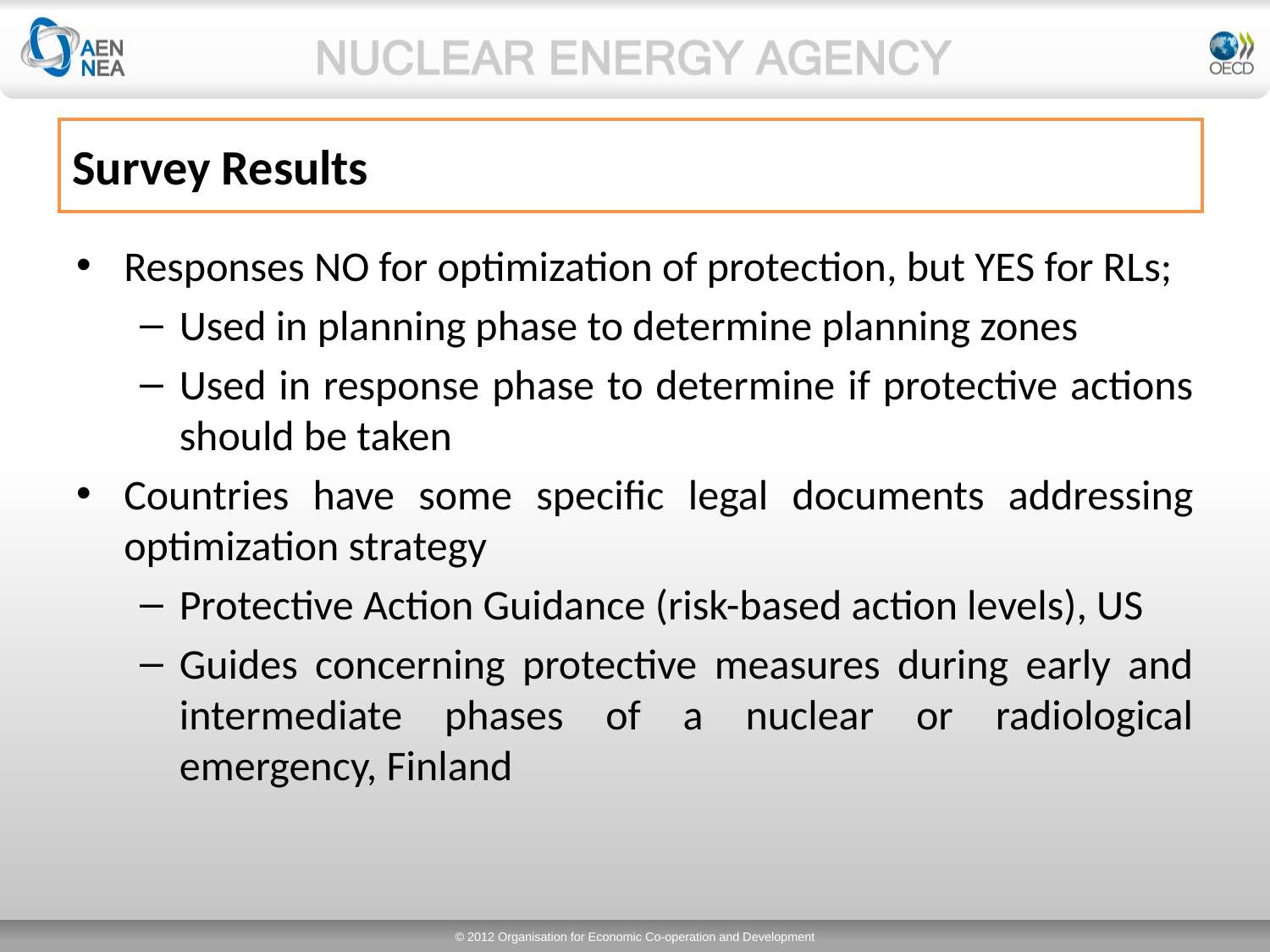

# Survey Results
Responses NO for optimization of protection, but YES for RLs;
Used in planning phase to determine planning zones
Used in response phase to determine if protective actions should be taken
Countries have some specific legal documents addressing optimization strategy
Protective Action Guidance (risk-based action levels), US
Guides concerning protective measures during early and intermediate phases of a nuclear or radiological emergency, Finland